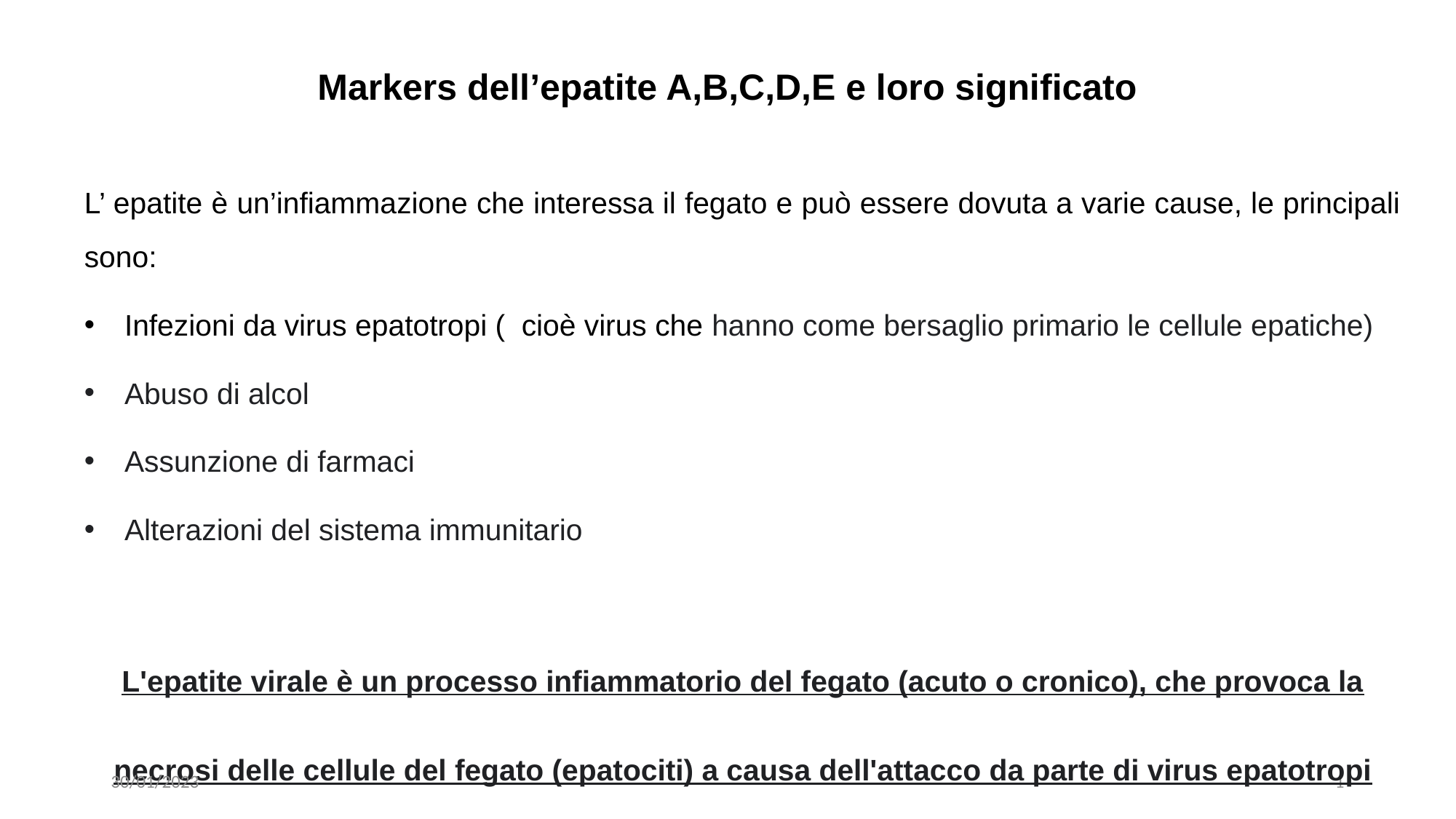

# Markers dell’epatite A,B,C,D,E e loro significato
L’ epatite è un’infiammazione che interessa il fegato e può essere dovuta a varie cause, le principali sono:
Infezioni da virus epatotropi (  cioè virus che hanno come bersaglio primario le cellule epatiche)
Abuso di alcol
Assunzione di farmaci
Alterazioni del sistema immunitario

L'epatite virale è un processo infiammatorio del fegato (acuto o cronico), che provoca la necrosi delle cellule del fegato (epatociti) a causa dell'attacco da parte di virus epatotropi
30/01/2023

1